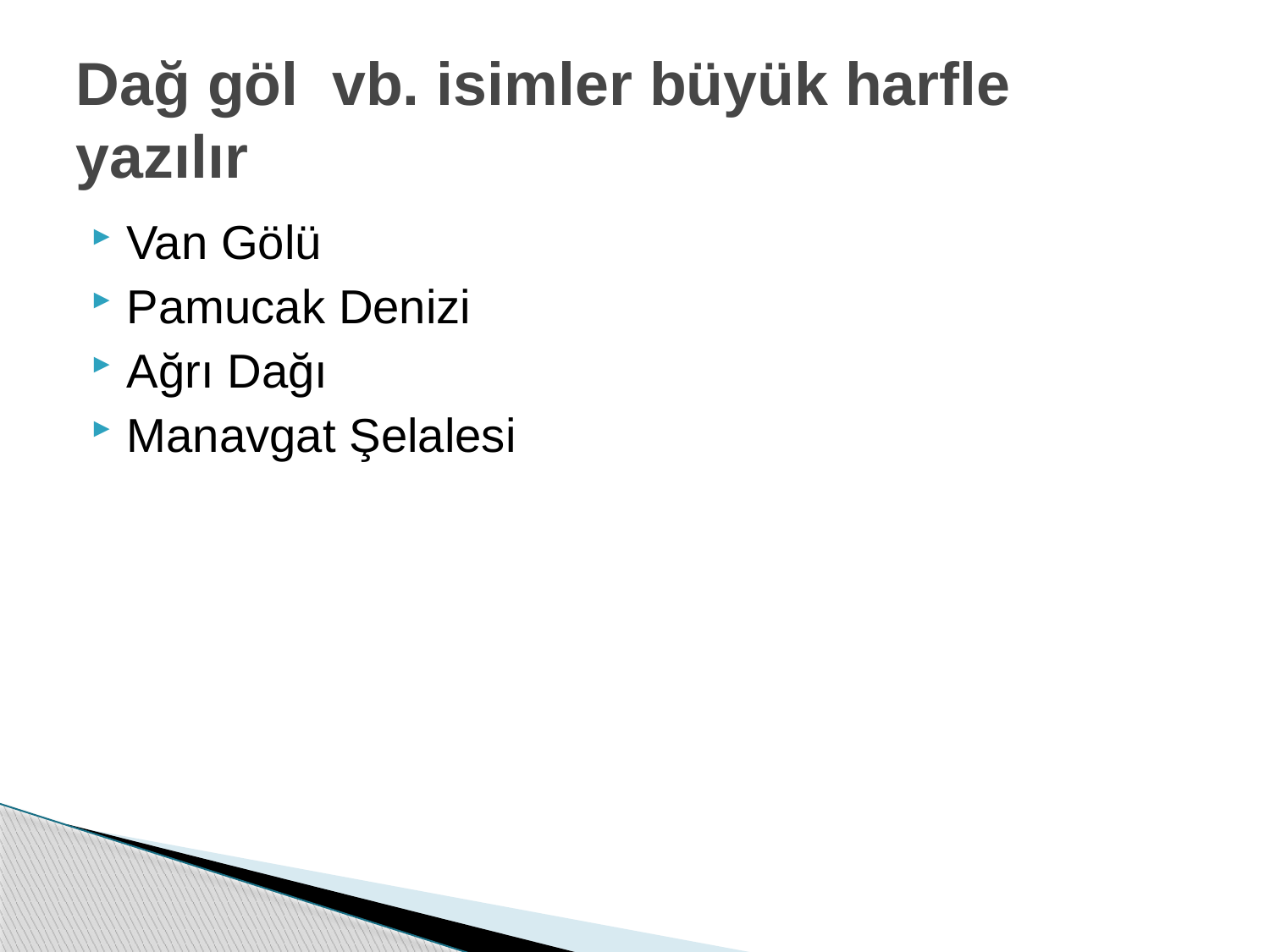

# Dağ göl  vb. isimler büyük harfle yazılır
Van Gölü
Pamucak Denizi
Ağrı Dağı
Manavgat Şelalesi